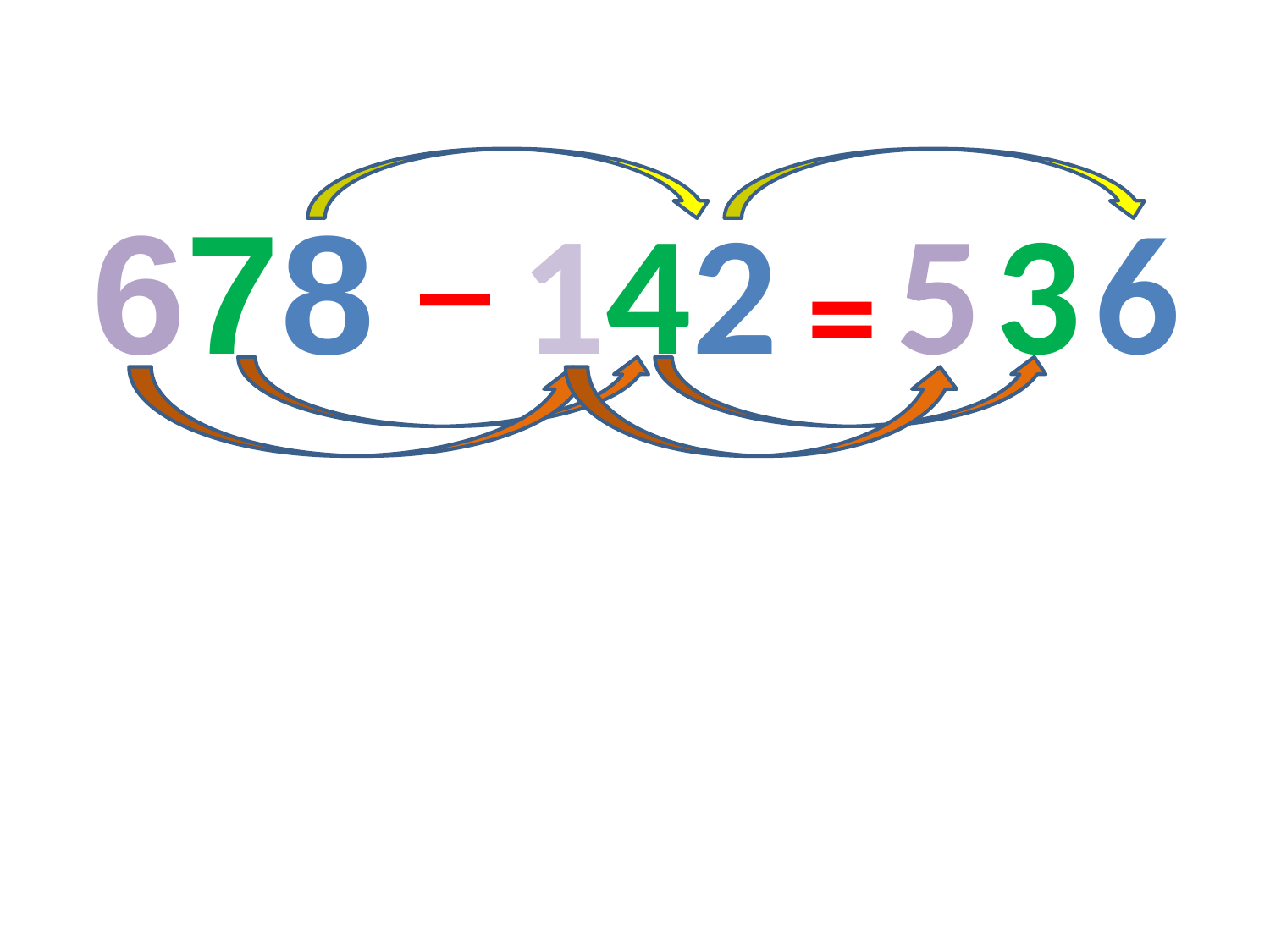

_

678
142
5
3
6
=